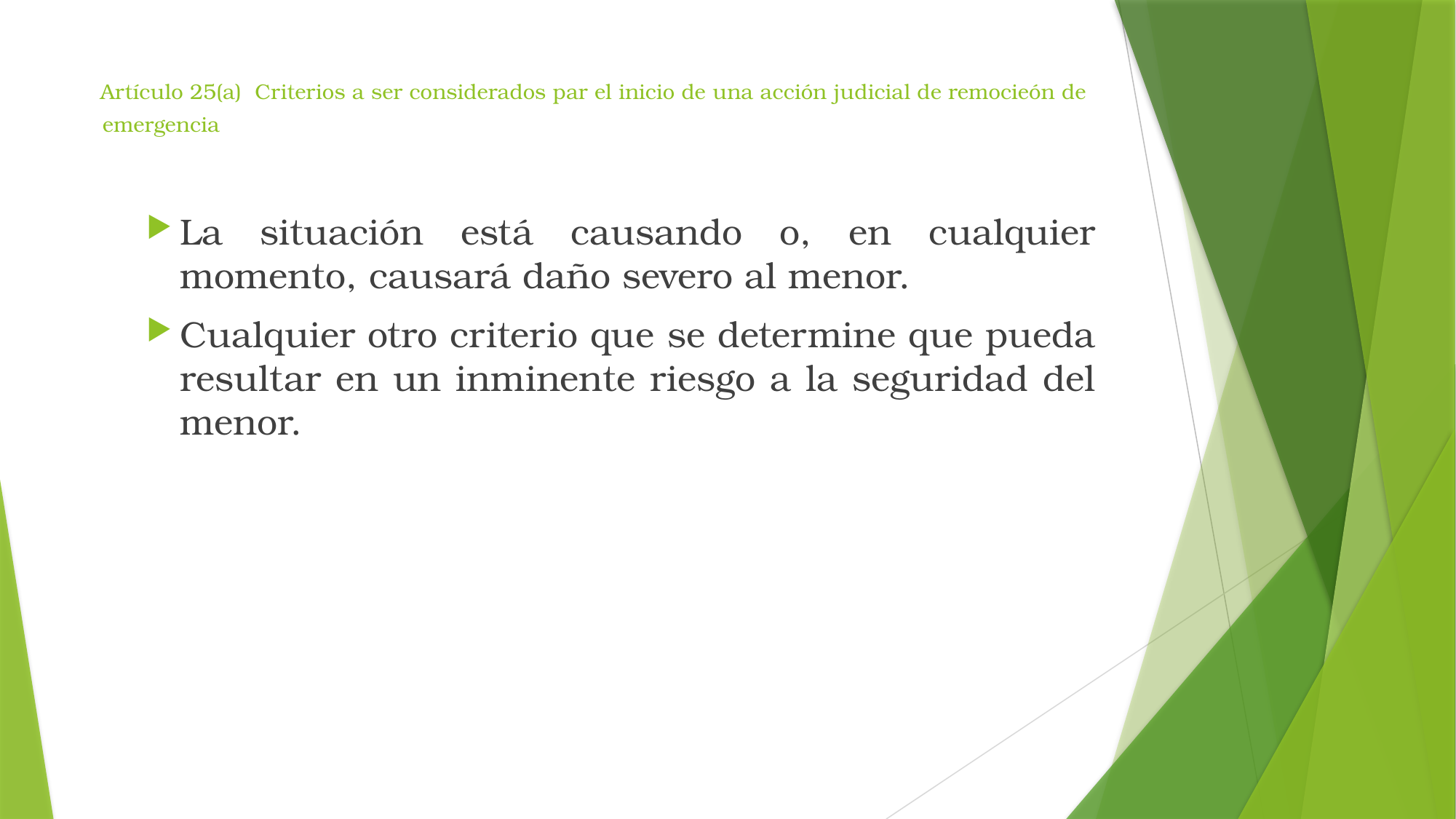

# Artículo 25(a)  Criterios a ser considerados par el inicio de una acción judicial de remocieón de emergenciaR ARTÍCULO 25-A. CRITERIOS A SER CONSIDERADOS PARA EL INICIO DE UNA ACCIÓN JUDICIAL DE CUSTODIA DE EMERGENCIA O CUSTODIA TÍCULO 25-A. CRITERIOS A SER CONSIDERADOS PARA EL INICIO DE UNA ACCIÓN JUDICIAL DE CUSTODIA DE EMERGENCIA O CUSTODIA
La situación está causando o, en cualquier momento, causará daño severo al menor.
Cualquier otro criterio que se determine que pueda resultar en un inminente riesgo a la seguridad del menor.